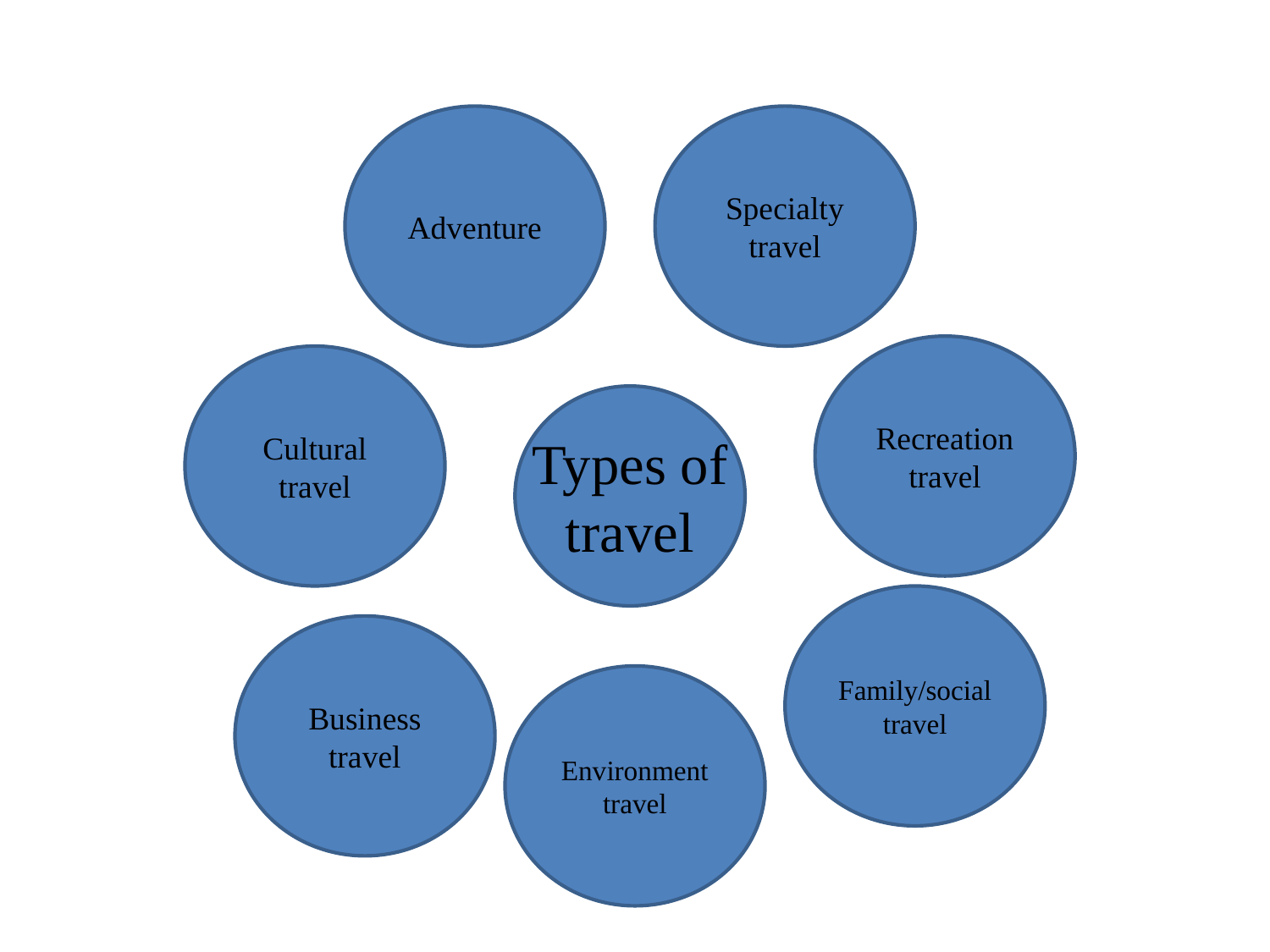

Adventure
Specialty
travel
Recreation
travel
Cultural
travel

# Types of travel
Family/social
travel
Business
travel
Environment
travel